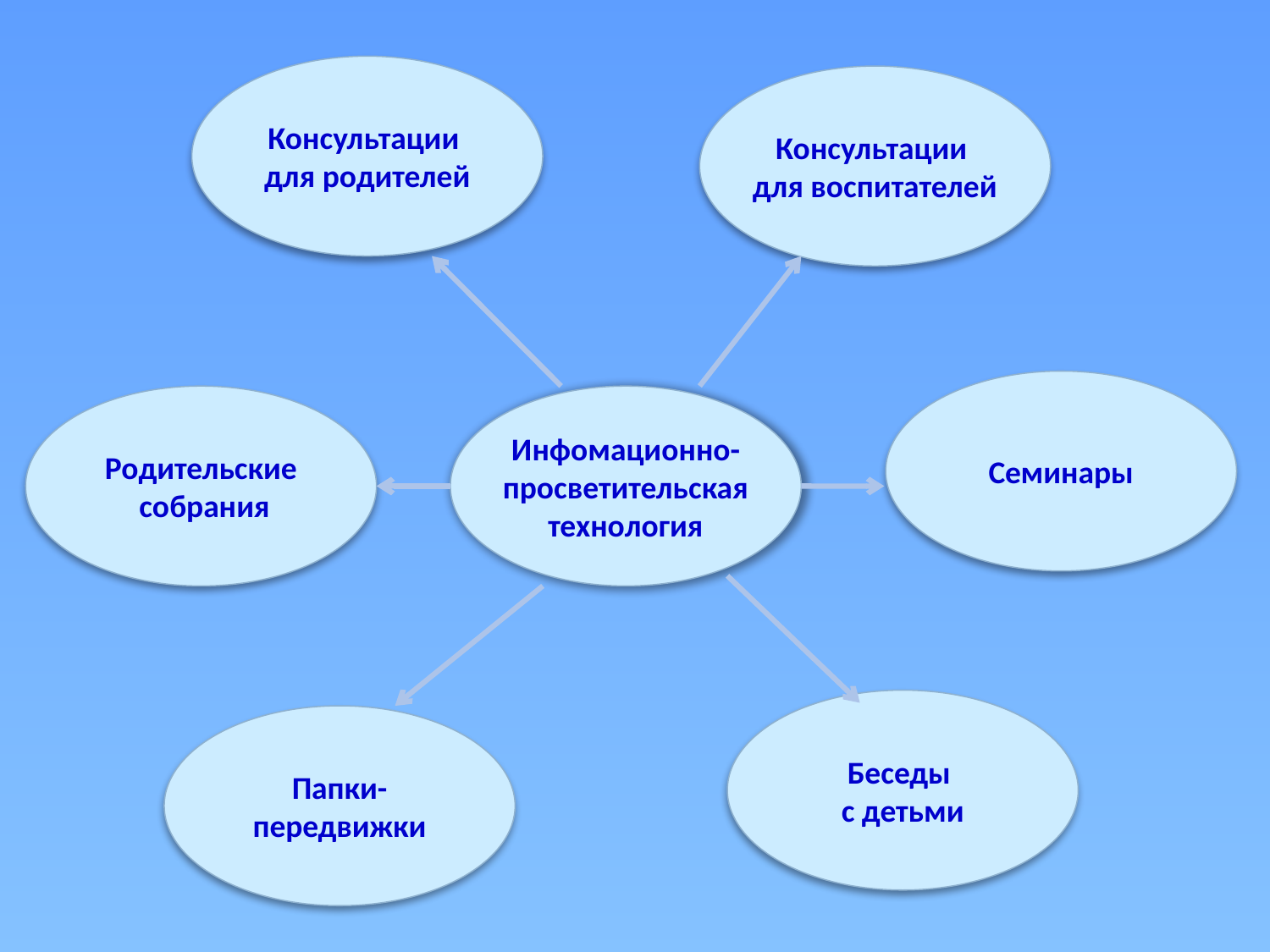

Консультации
для родителей
Консультации
для воспитателей

Семинары

Родительские
 собрания

Инфомационно-
просветительская
технология

Беседы
с детьми

Папки-
передвижки